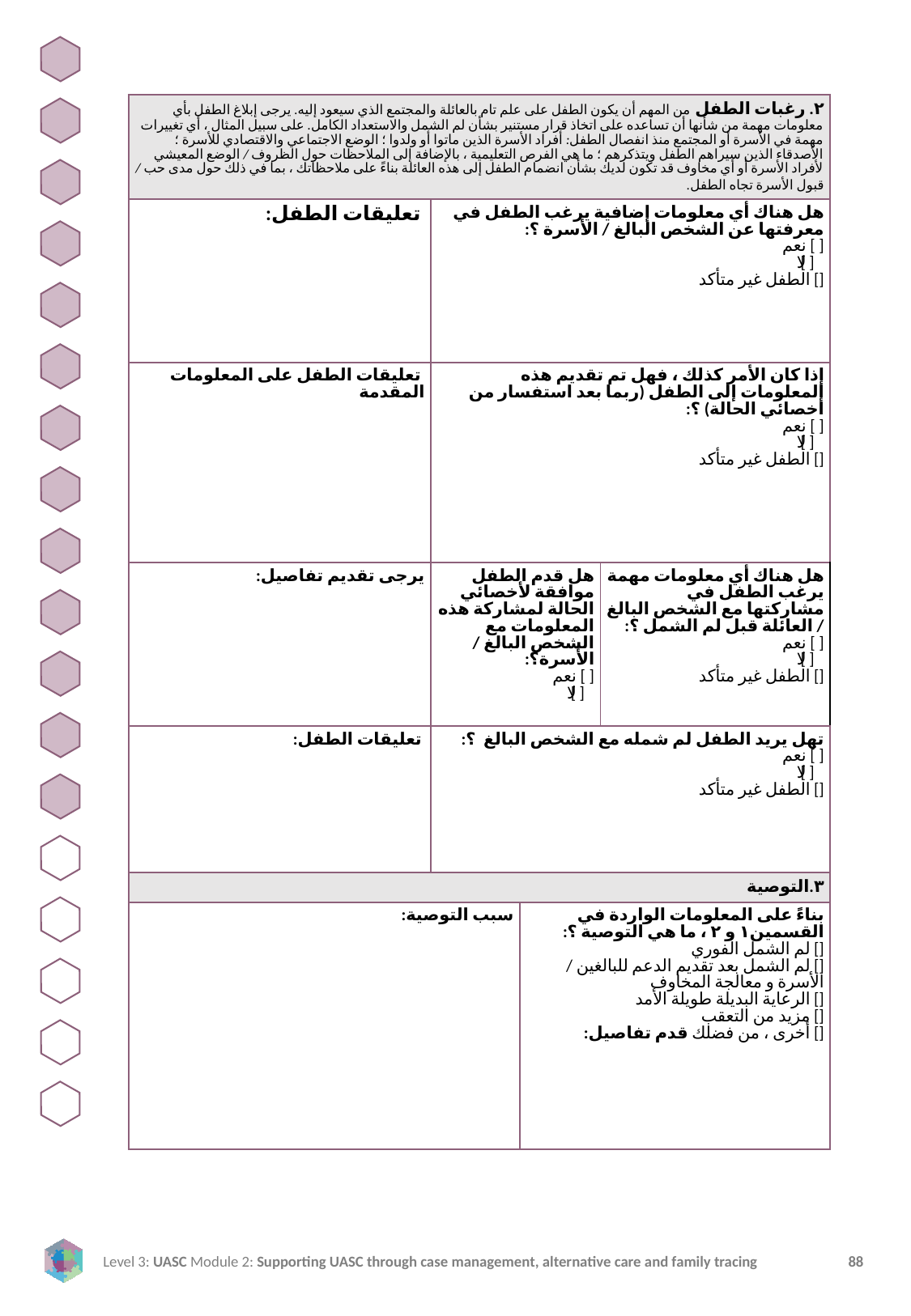

| ٢. رغبات الطفل من المهم أن يكون الطفل على علم تام بالعائلة والمجتمع الذي سيعود إليه. يرجى إبلاغ الطفل بأي معلومات مهمة من شأنها أن تساعده على اتخاذ قرار مستنير بشأن لم الشمل والاستعداد الكامل. على سبيل المثال ، أي تغييرات مهمة في الأسرة أو المجتمع منذ انفصال الطفل: أفراد الأسرة الذين ماتوا أو ولدوا ؛ الوضع الاجتماعي والاقتصادي للأسرة ؛ الأصدقاء الذين سيراهم الطفل ويتذكرهم ؛ ما هي الفرص التعليمية ، بالإضافة إلى الملاحظات حول الظروف / الوضع المعيشي لأفراد الأسرة أو أي مخاوف قد تكون لديك بشأن انضمام الطفل إلى هذه العائلة بناءً على ملاحظاتك ، بما في ذلك حول مدى حب / قبول الأسرة تجاه الطفل. |  |  |  |
| --- | --- | --- | --- |
| تعليقات الطفل: | هل هناك أي معلومات إضافية يرغب الطفل في معرفتها عن الشخص البالغ / الأسرة ؟: [ ] نعم [ ] لا [] الطفل غير متأكد |  |  |
| تعليقات الطفل على المعلومات المقدمة | إذا كان الأمر كذلك ، فهل تم تقديم هذه المعلومات إلى الطفل (ربما بعد استفسار من أخصائي الحالة) ؟: [ ] نعم [ ] لا [] الطفل غير متأكد |  |  |
| يرجى تقديم تفاصيل: | هل قدم الطفل موافقة لأخصائي الحالة لمشاركة هذه المعلومات مع الشخص البالغ / الأسرة؟: [ ] نعم [ ] لا |  | هل هناك أي معلومات مهمة يرغب الطفل في مشاركتها مع الشخص البالغ / العائلة قبل لم الشمل ؟: [ ] نعم [ ] لا [] الطفل غير متأكد |
| تعليقات الطفل: | تهل يريد الطفل لم شمله مع الشخص البالغ ؟: [ ] نعم [ ] لا [] الطفل غير متأكد |  |  |
| ٣.التوصية |  |  |  |
| سبب التوصية: |  | بناءً على المعلومات الواردة في القسمين١ و ٢ ، ما هي التوصية ؟: [] لم الشمل الفوري [] لم الشمل بعد تقديم الدعم للبالغين / الأسرة و معالجة المخاوف [] الرعاية البديلة طويلة الأمد [] مزيد من التعقب [] أخرى ، من فضلك قدم تفاصيل: |  |